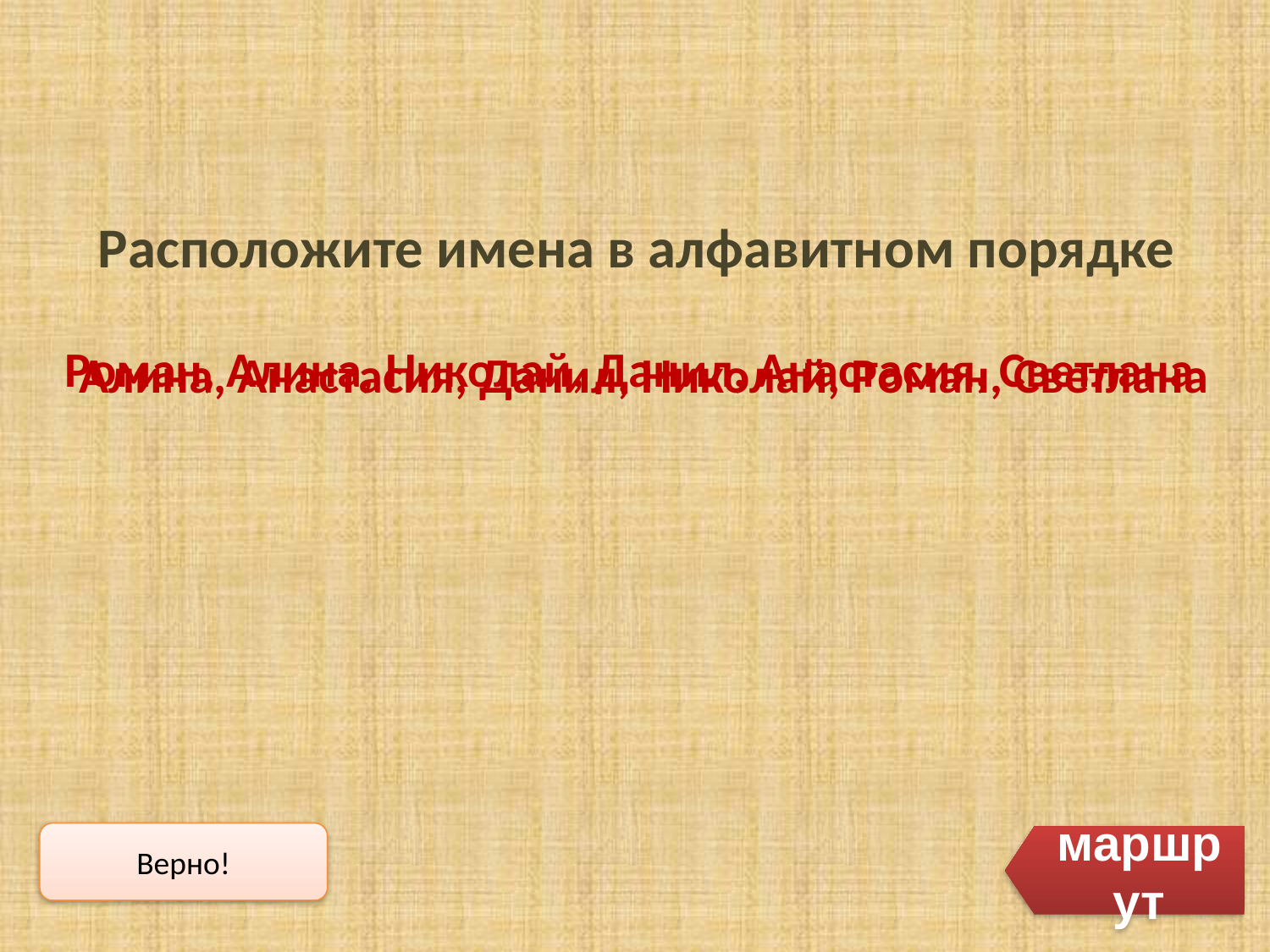

Расположите имена в алфавитном порядке

    Роман, Алина, Николай, Данил, Анастасия, Светлана
Алина, Анастасия, Данил, Николай, Роман, Светлана
Верно!
маршрут